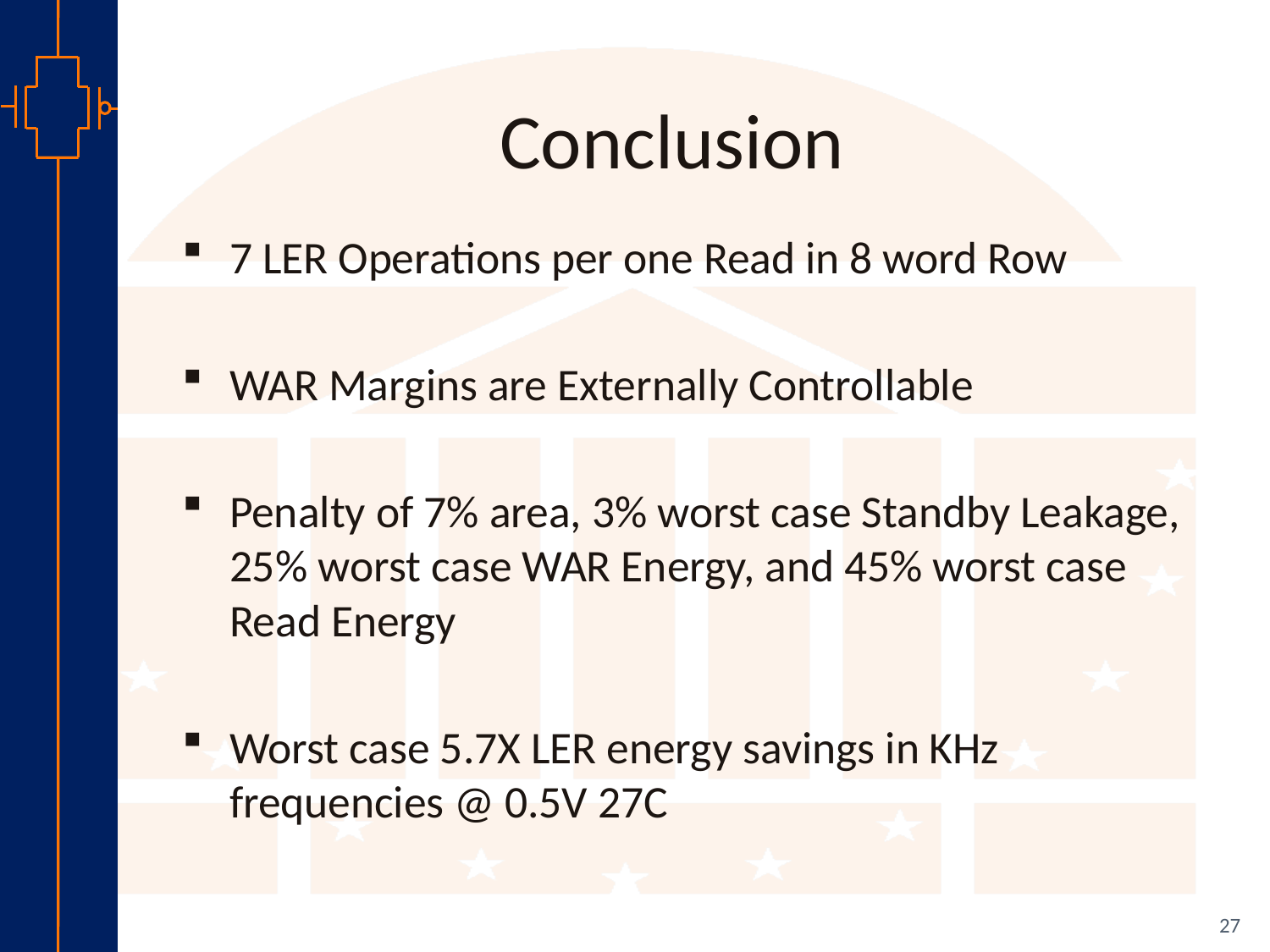

# Conclusion
7 LER Operations per one Read in 8 word Row

WAR Margins are Externally Controllable

Penalty of 7% area, 3% worst case Standby Leakage, 25% worst case WAR Energy, and 45% worst case Read Energy

Worst case 5.7X LER energy savings in KHz frequencies @ 0.5V 27C

27